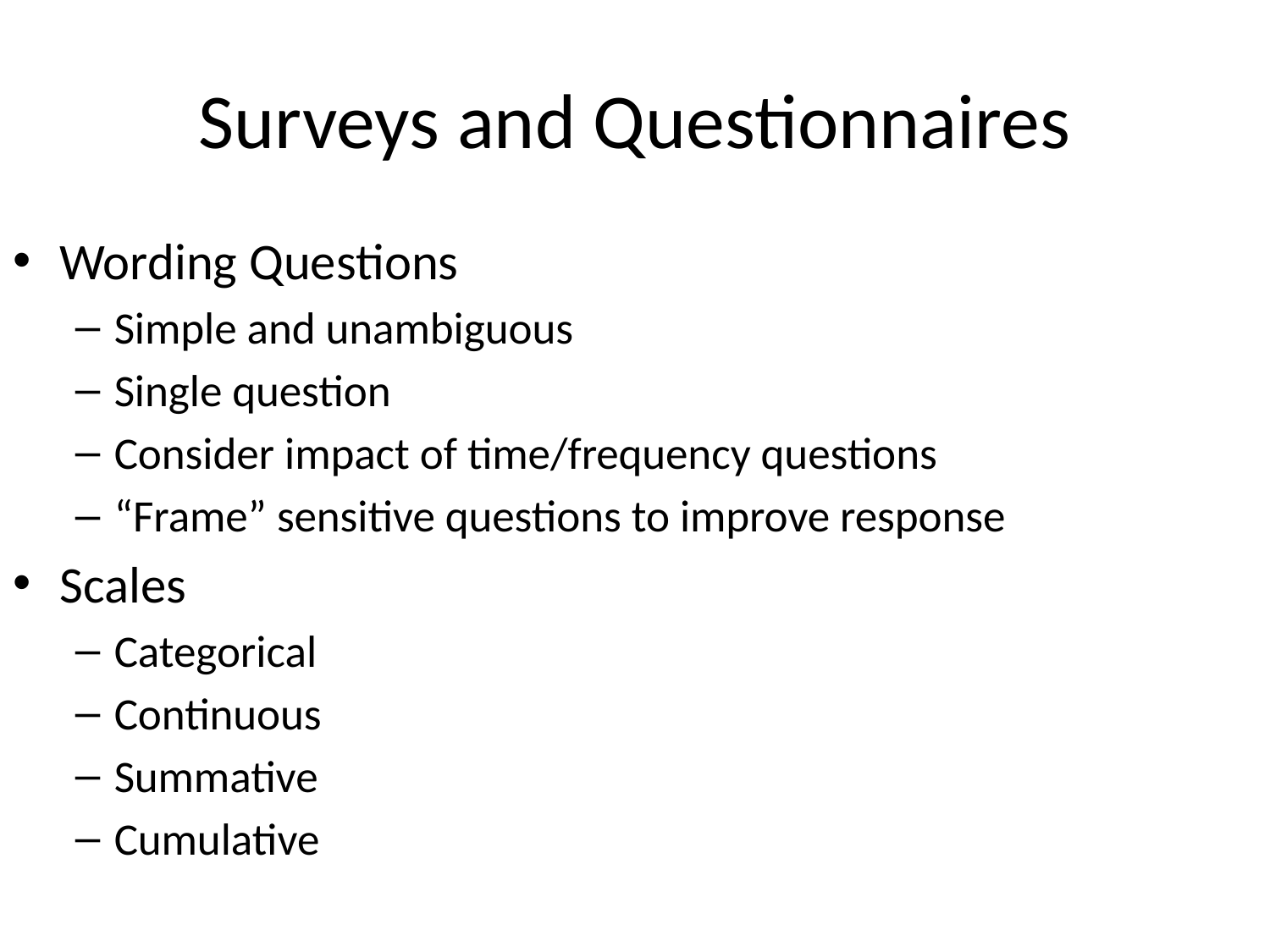

# Surveys and Questionnaires
Wording Questions
Simple and unambiguous
Single question
Consider impact of time/frequency questions
“Frame” sensitive questions to improve response
Scales
Categorical
Continuous
Summative
Cumulative